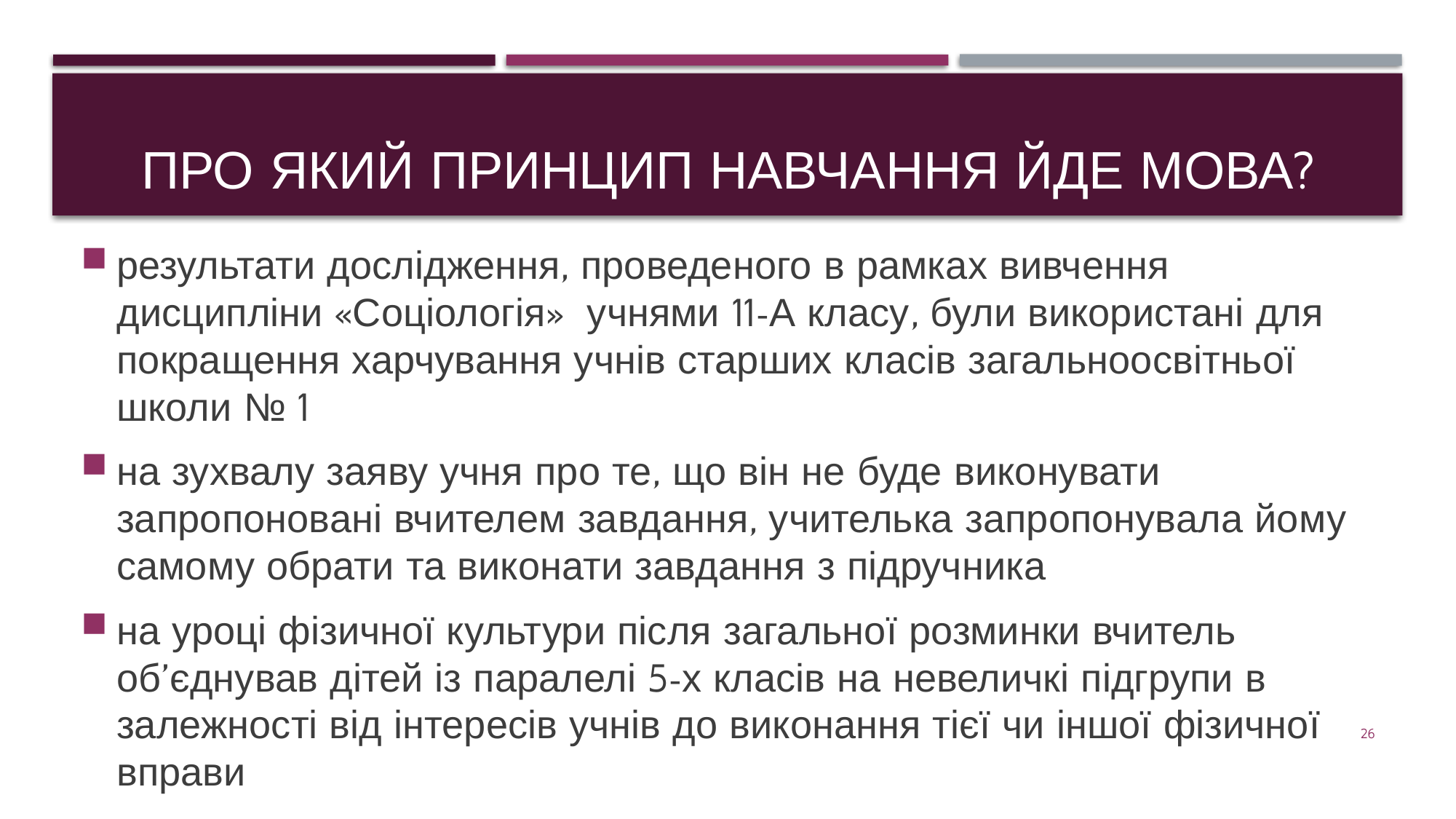

# Про який принцип навчання йде мова?
результати дослідження, проведеного в рамках вивчення дисципліни «Соціологія»  учнями 11-А класу, були використані для покращення харчування учнів старших класів загальноосвітньої школи № 1
на зухвалу заяву учня про те, що він не буде виконувати запропоновані вчителем завдання, учителька запропонувала йому самому обрати та виконати завдання з підручника
на уроці фізичної культури після загальної розминки вчитель об’єднував дітей із паралелі 5-х класів на невеличкі підгрупи в залежності від інтересів учнів до виконання тієї чи іншої фізичної вправи
26